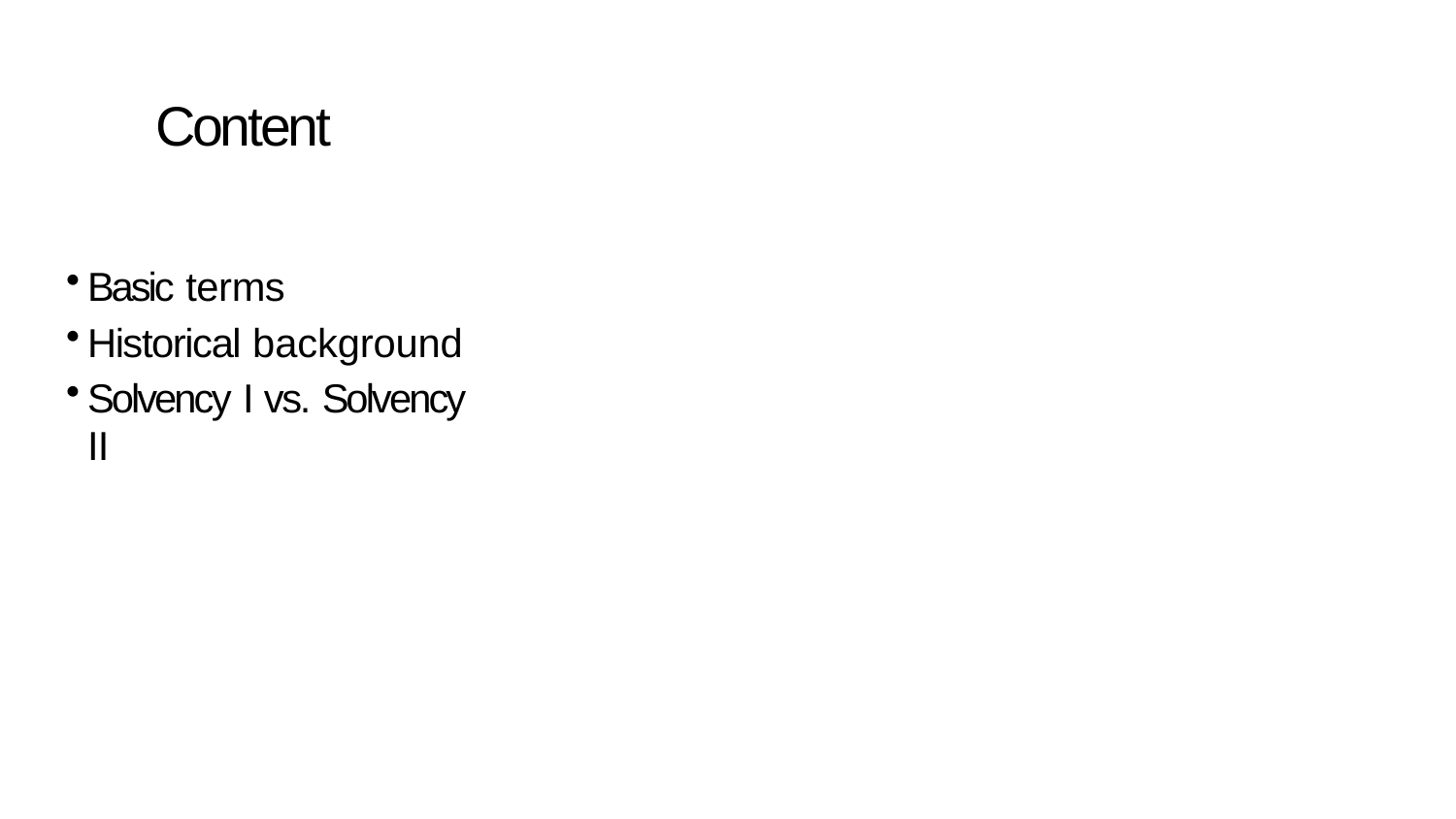

# Content
Basic terms
Historical background
Solvency I vs. Solvency II